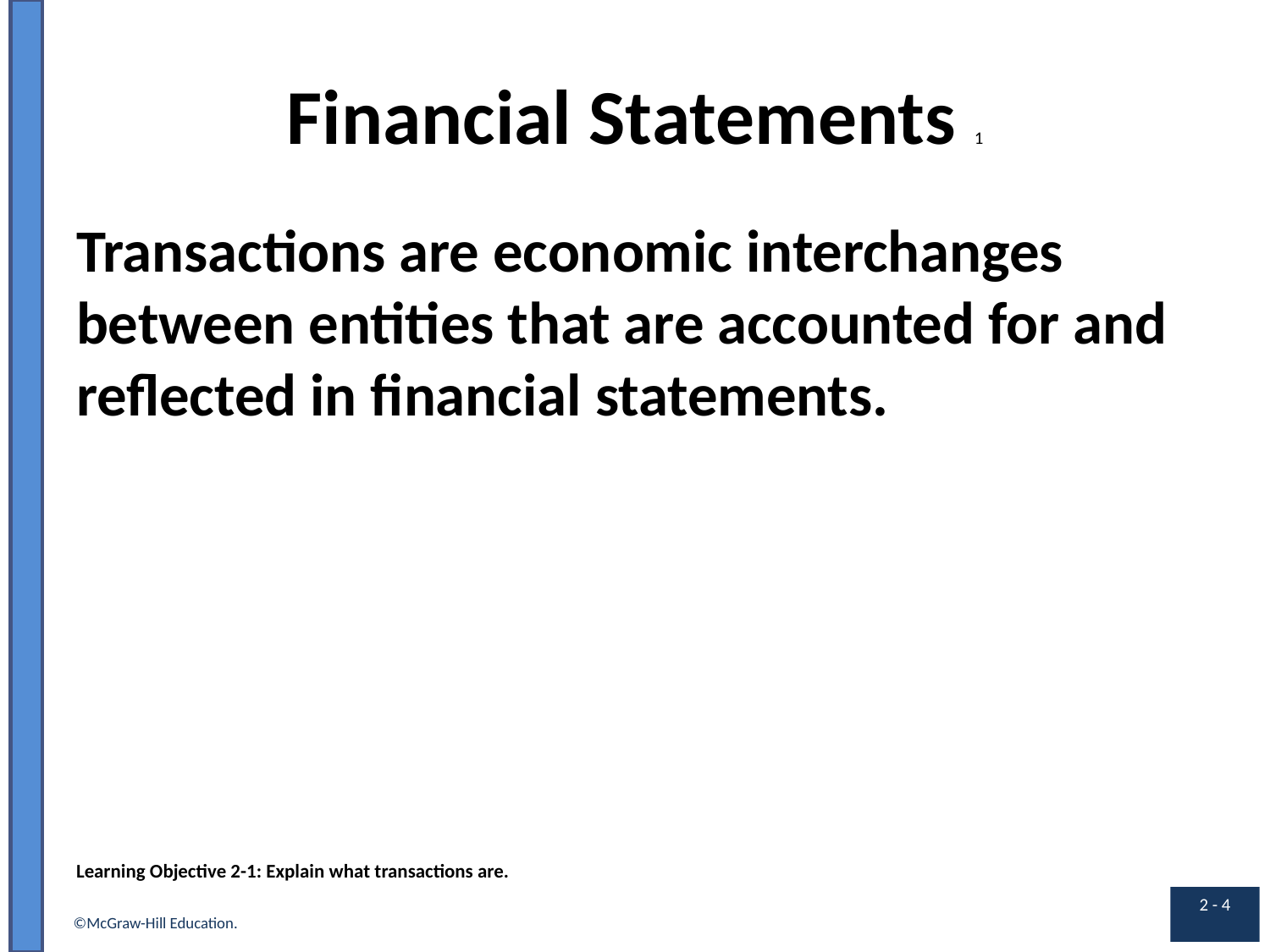

# Financial Statements 1
Transactions are economic interchanges between entities that are accounted for and reflected in financial statements.
Learning Objective 2-1: Explain what transactions are.